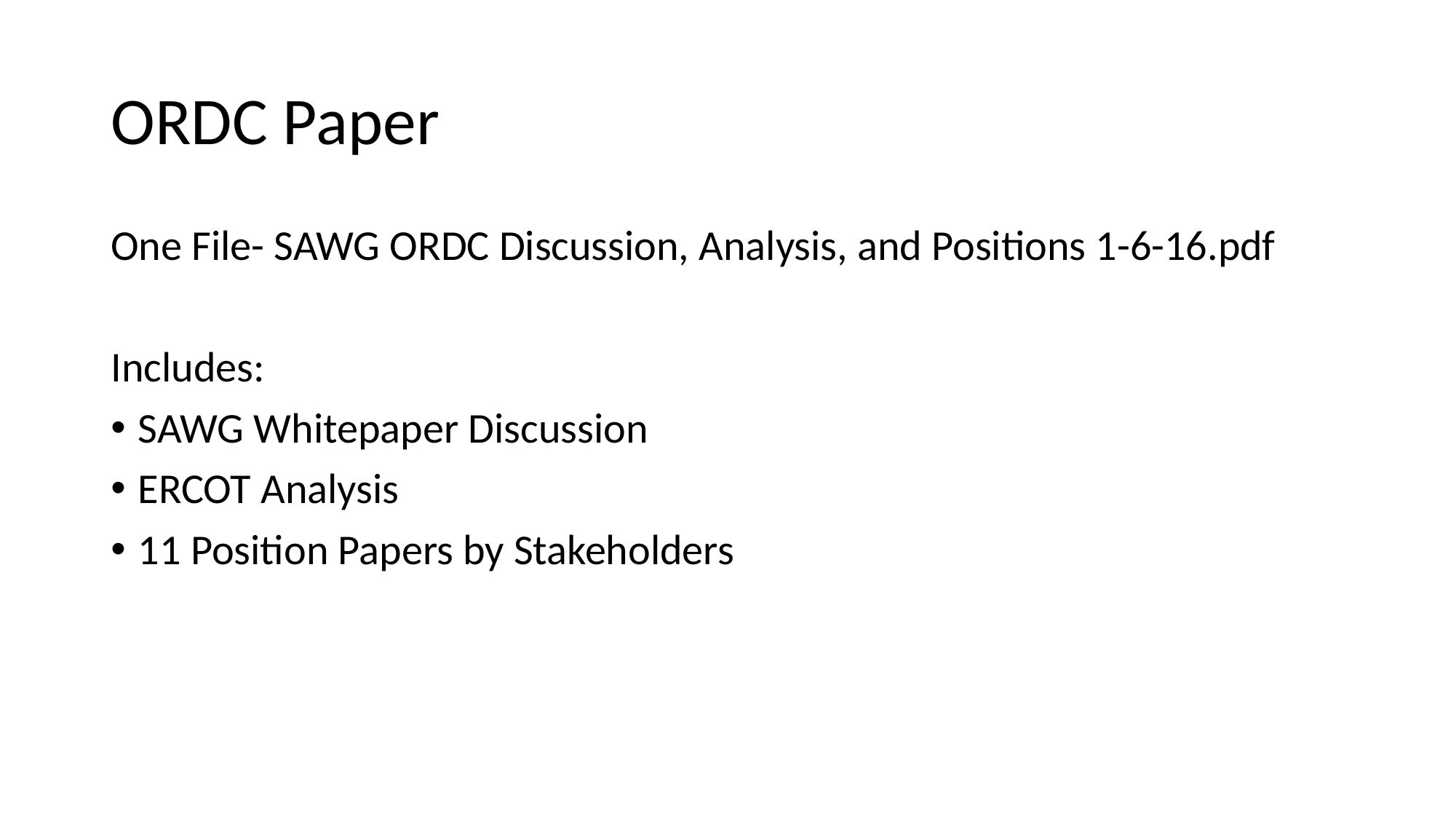

# ORDC Paper
One File- SAWG ORDC Discussion, Analysis, and Positions 1-6-16.pdf

Includes:
SAWG Whitepaper Discussion
ERCOT Analysis
11 Position Papers by Stakeholders